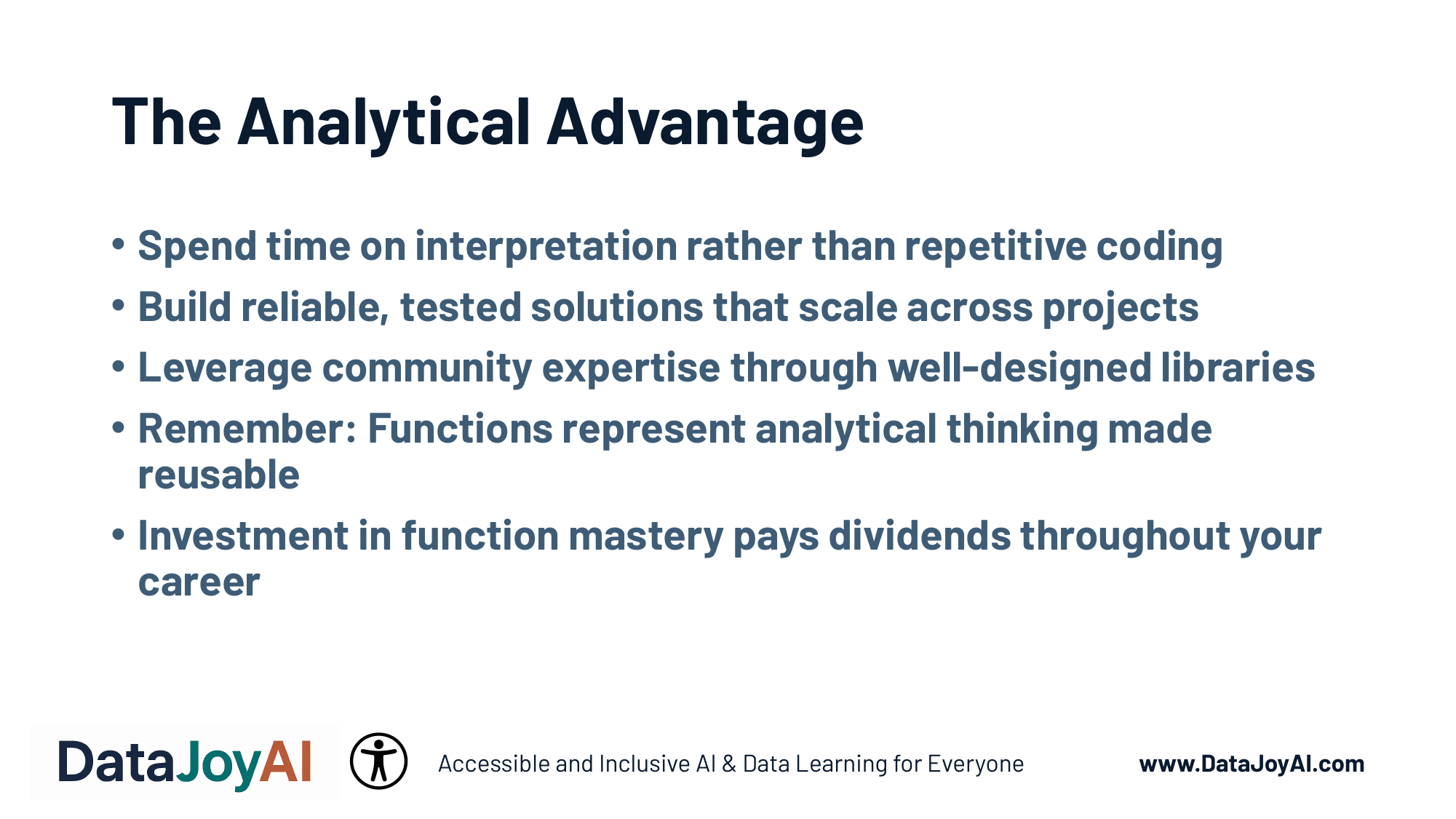

# The Analytical Advantage
Spend time on interpretation rather than repetitive coding
Build reliable, tested solutions that scale across projects
Leverage community expertise through well-designed libraries
Remember: Functions represent analytical thinking made reusable
Investment in function mastery pays dividends throughout your career